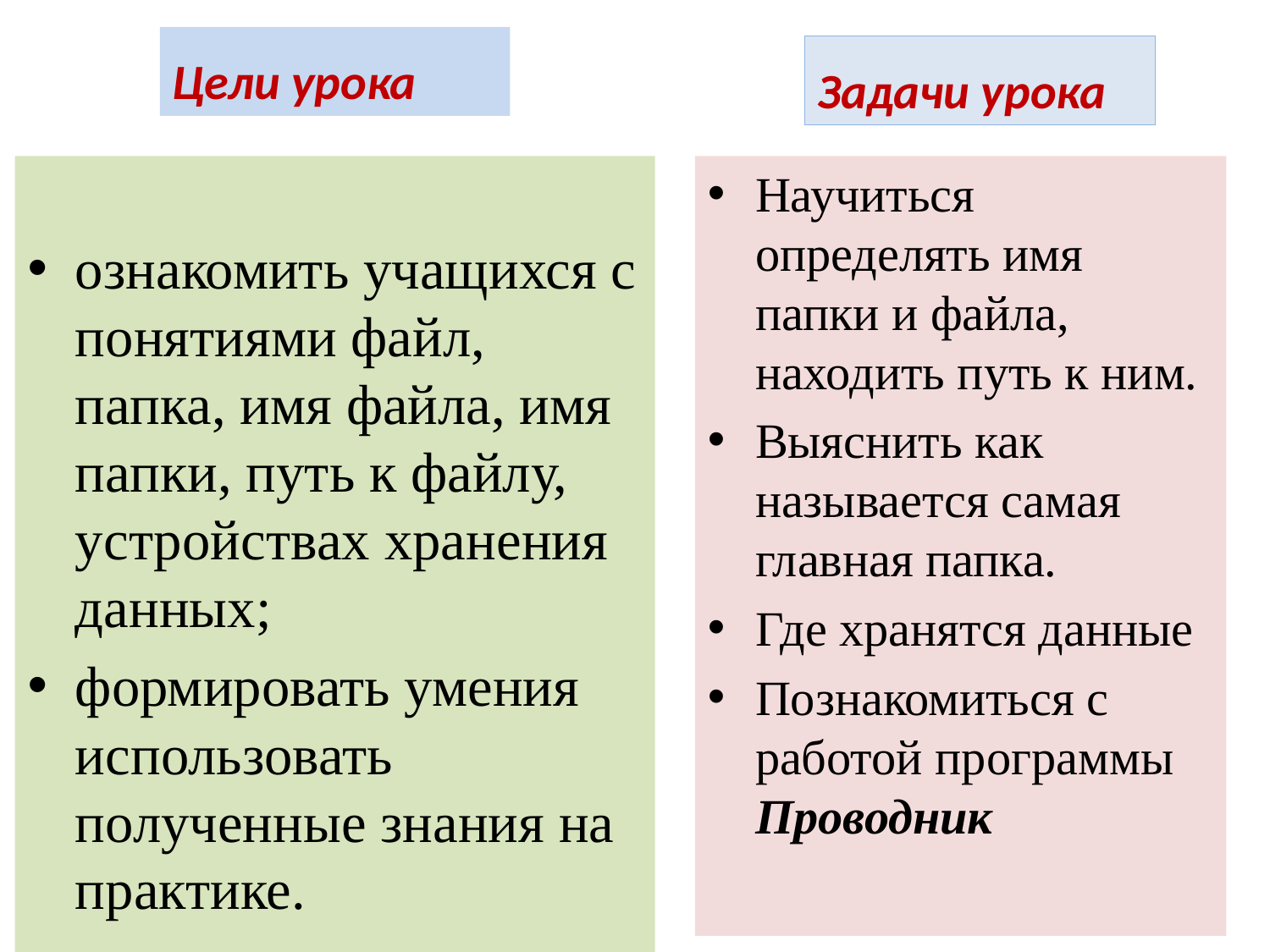

Цели урока
Задачи урока

ознакомить учащихся с понятиями файл, папка, имя файла, имя папки, путь к файлу, устройствах хранения данных;
формировать умения использовать полученные знания на практике.

Научиться определять имя папки и файла, находить путь к ним.
Выяснить как называется самая главная папка.
Где хранятся данные
Познакомиться с работой программы Проводник